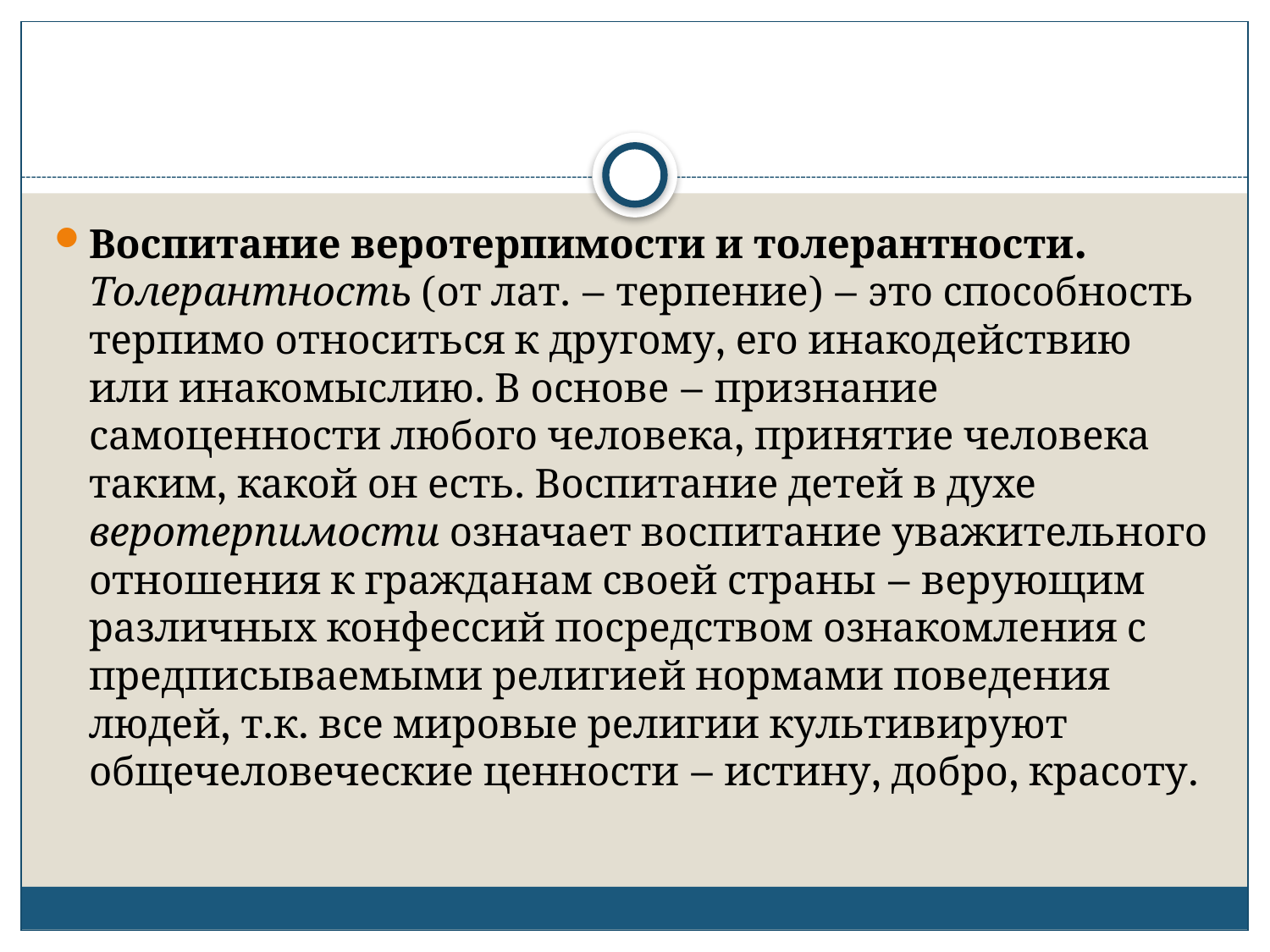

Воспитание веротерпимости и толерантности. Толерантность (от лат. – терпение) – это способность терпимо относиться к другому, его инакодействию или инакомыслию. В основе – признание самоценности любого человека, принятие человека таким, какой он есть. Воспитание детей в духе веротерпимости означает воспитание уважительного отношения к гражданам своей страны – верующим различных конфессий посредством ознакомления с предписываемыми религией нормами поведения людей, т.к. все мировые религии культивируют общечеловеческие ценности – истину, добро, красоту.